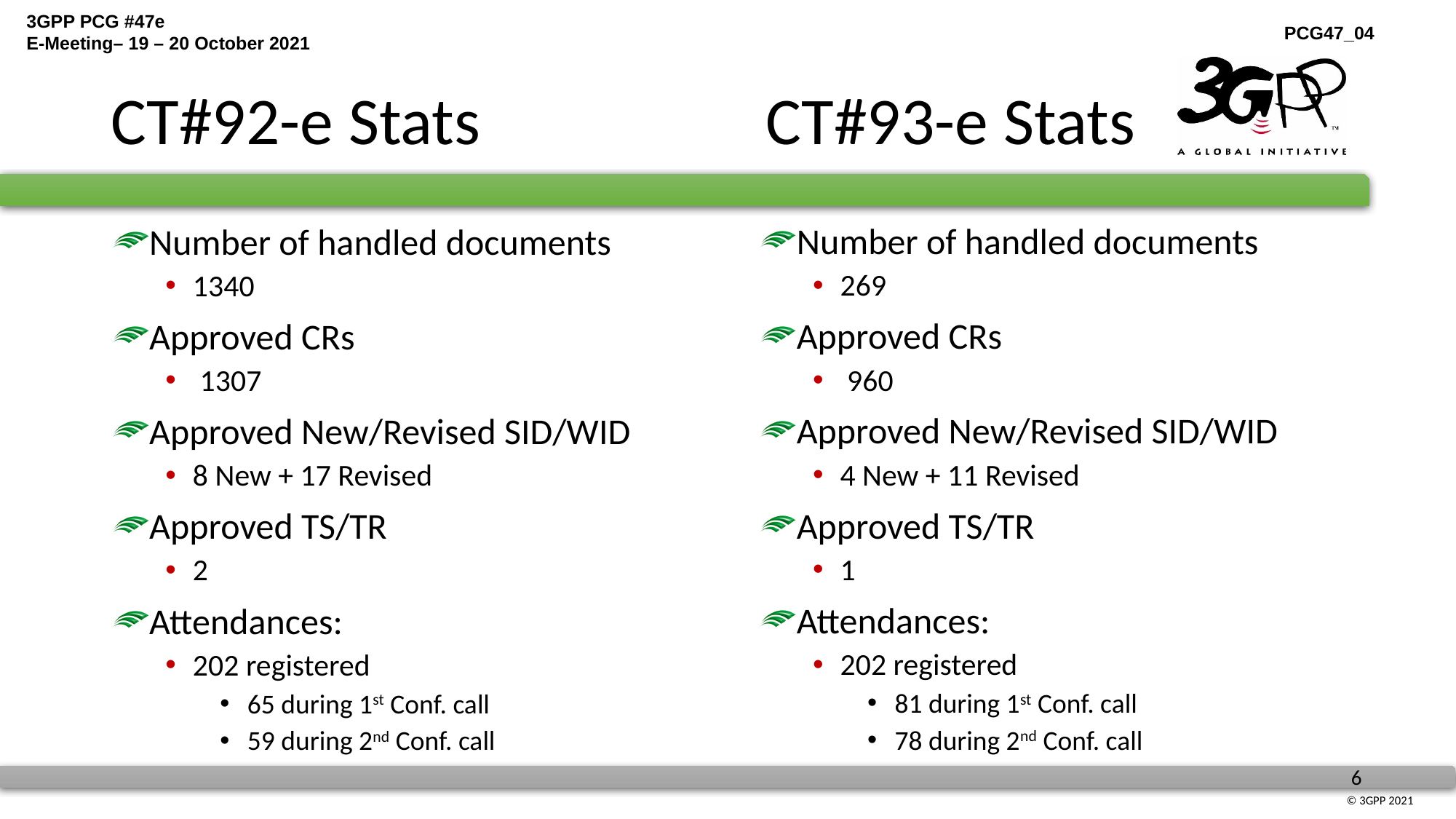

# CT#92-e Stats			CT#93-e Stats
Number of handled documents
269
Approved CRs
 960
Approved New/Revised SID/WID
4 New + 11 Revised
Approved TS/TR
1
Attendances:
202 registered
81 during 1st Conf. call
78 during 2nd Conf. call

Number of handled documents
1340
Approved CRs
 1307
Approved New/Revised SID/WID
8 New + 17 Revised
Approved TS/TR
2
Attendances:
202 registered
65 during 1st Conf. call
59 during 2nd Conf. call